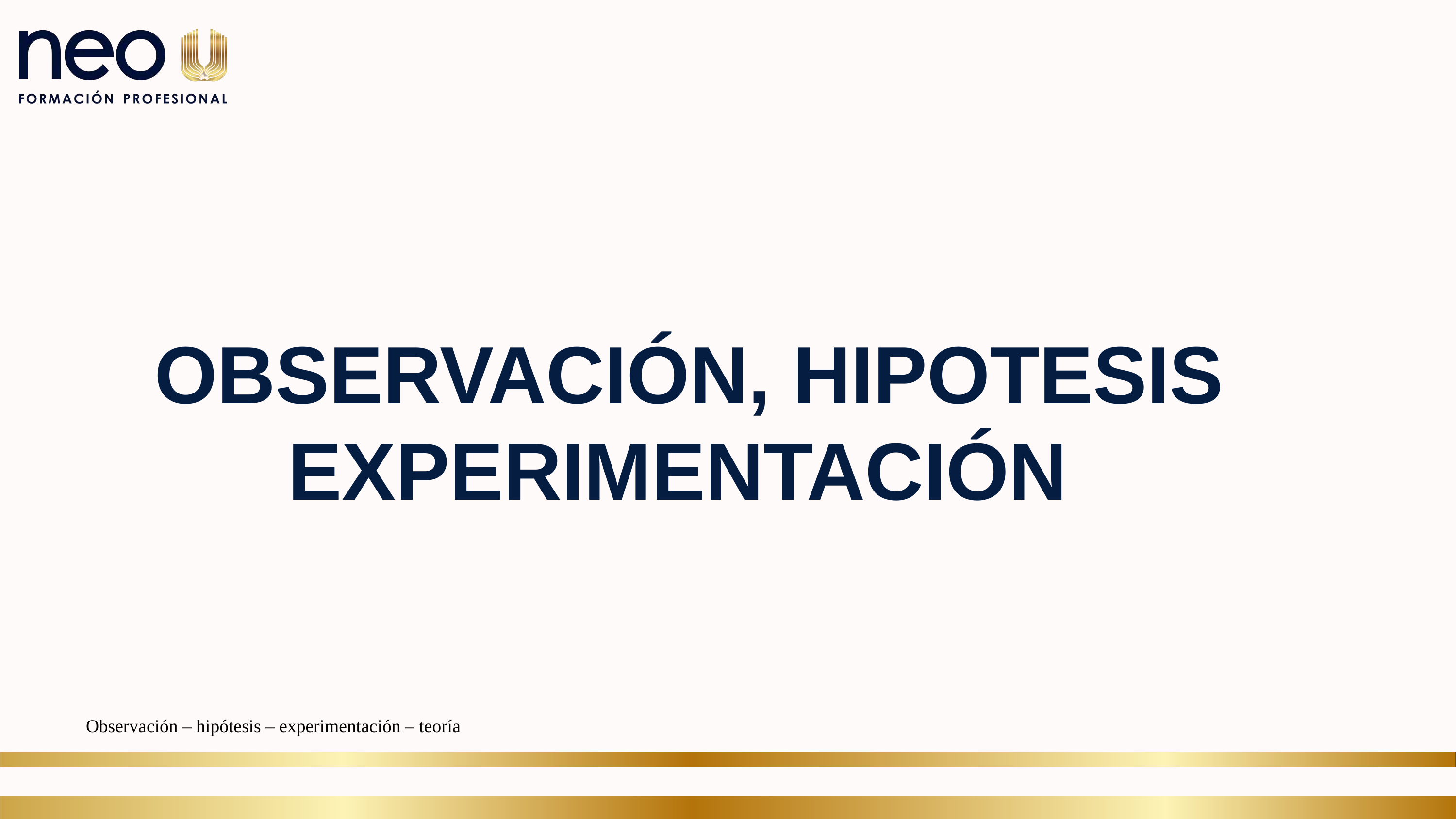

OBSERVACIÓN, HIPOTESIS EXPERIMENTACIÓN

Observación – hipótesis – experimentación – teoría